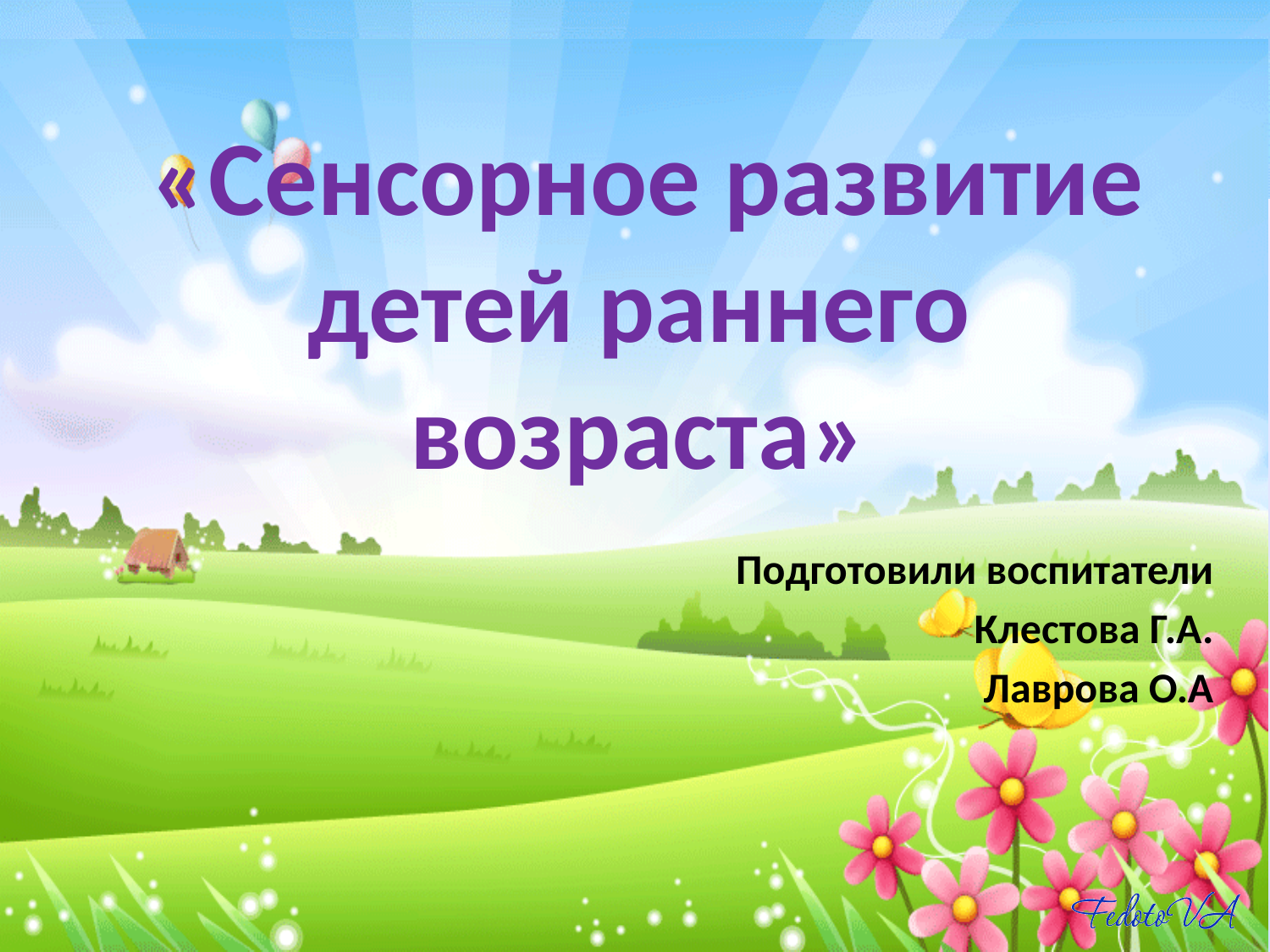

# «Сенсорное развитие детей раннего возраста»
Подготовили воспитатели
      Клестова Г.А.
Лаврова О.А